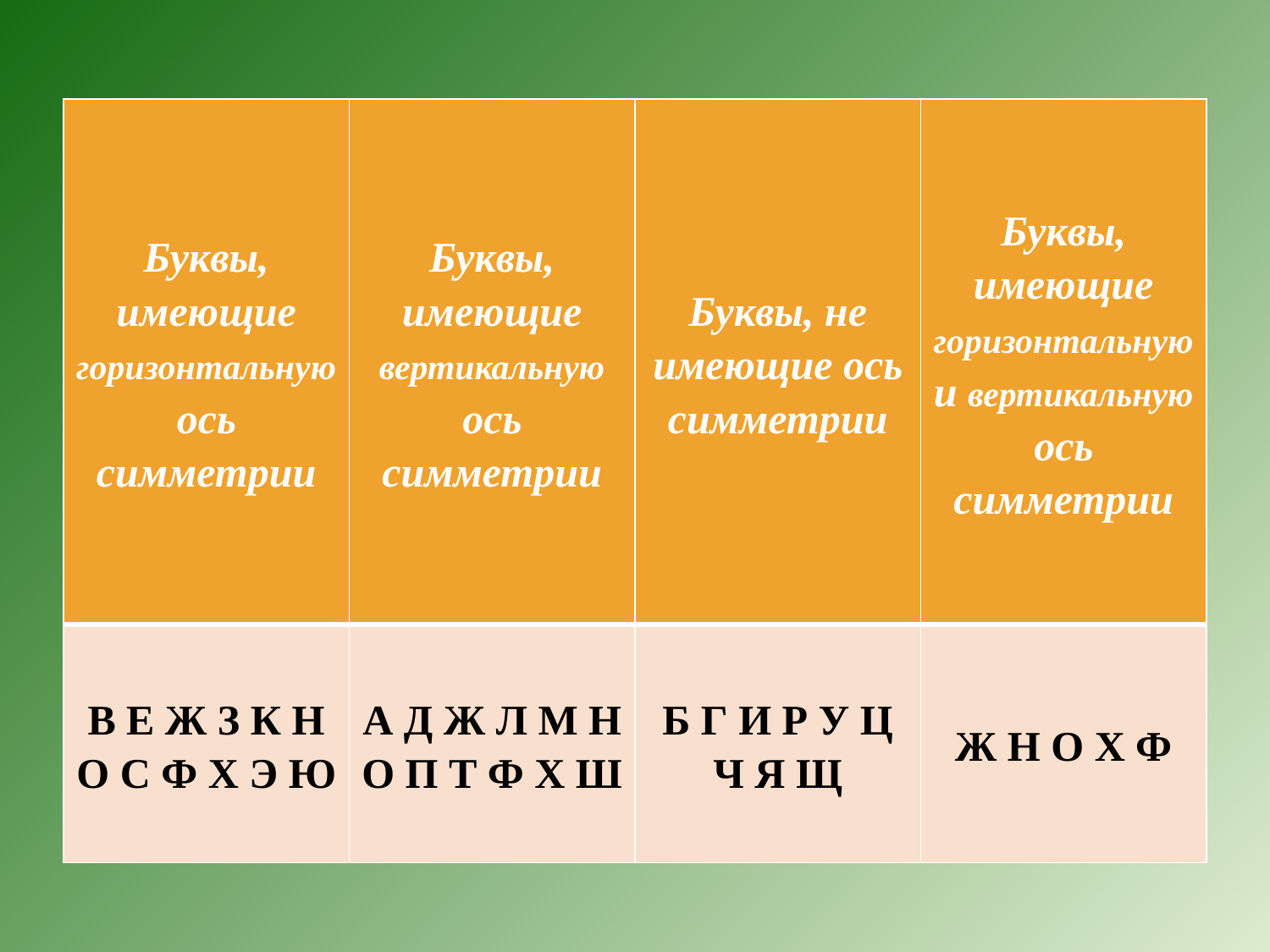

#
| Буквы, имеющие горизонтальную ось симметрии | Буквы, имеющие вертикальную ось симметрии | Буквы, не имеющие ось симметрии | Буквы, имеющие горизонтальную и вертикальную ось симметрии |
| --- | --- | --- | --- |
| В Е Ж З К Н О С Ф Х Э Ю | А Д Ж Л М Н О П Т Ф Х Ш | Б Г И Р У Ц Ч Я Щ | Ж Н О Х Ф |